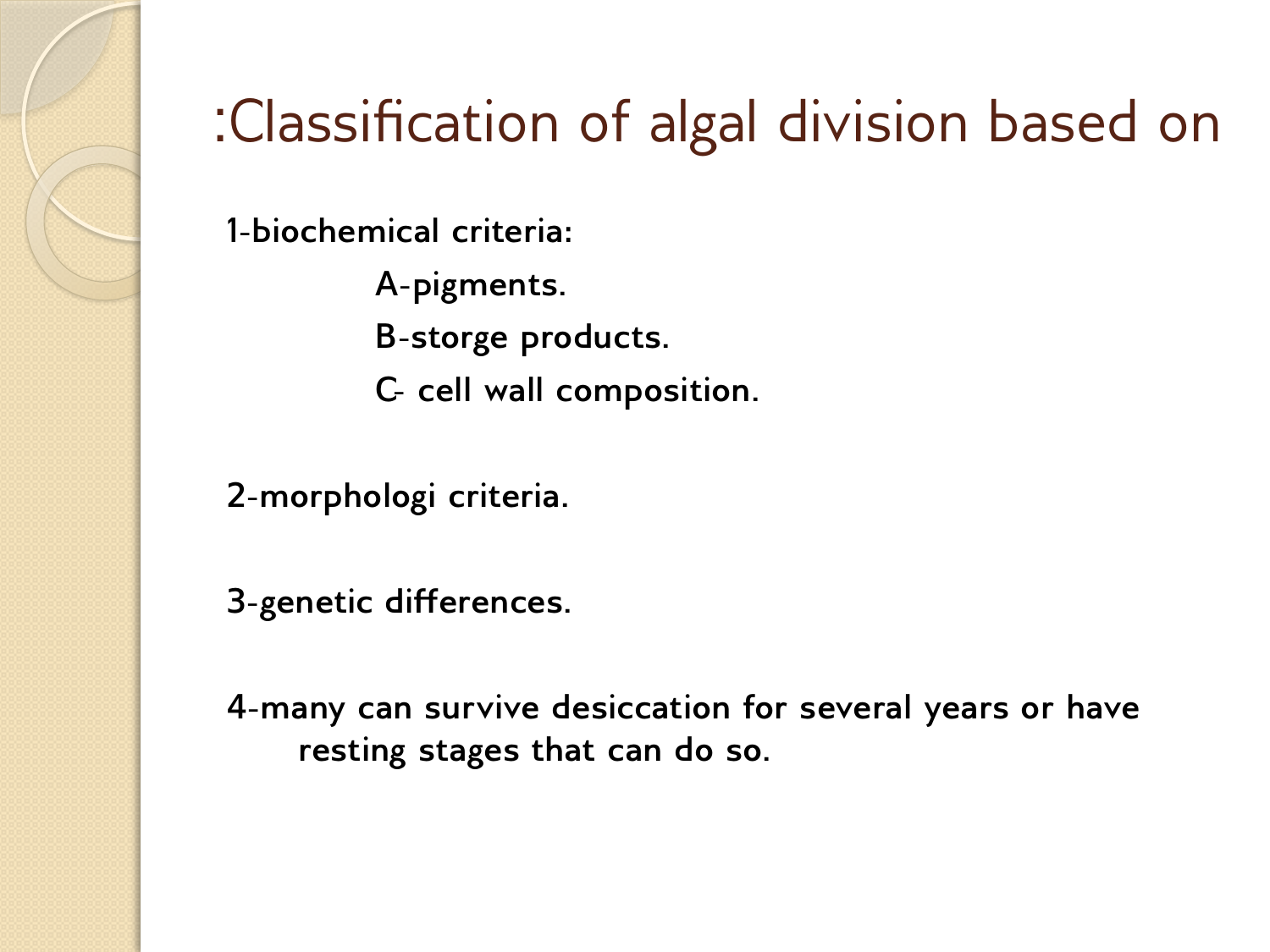

# Classification of algal division based on:
1-biochemical criteria:
             A-pigments.
             B-storge products.
             C- cell wall composition.

2-morphologi criteria.

3-genetic differences.

4-many can survive desiccation for several years or have resting stages that can do so.